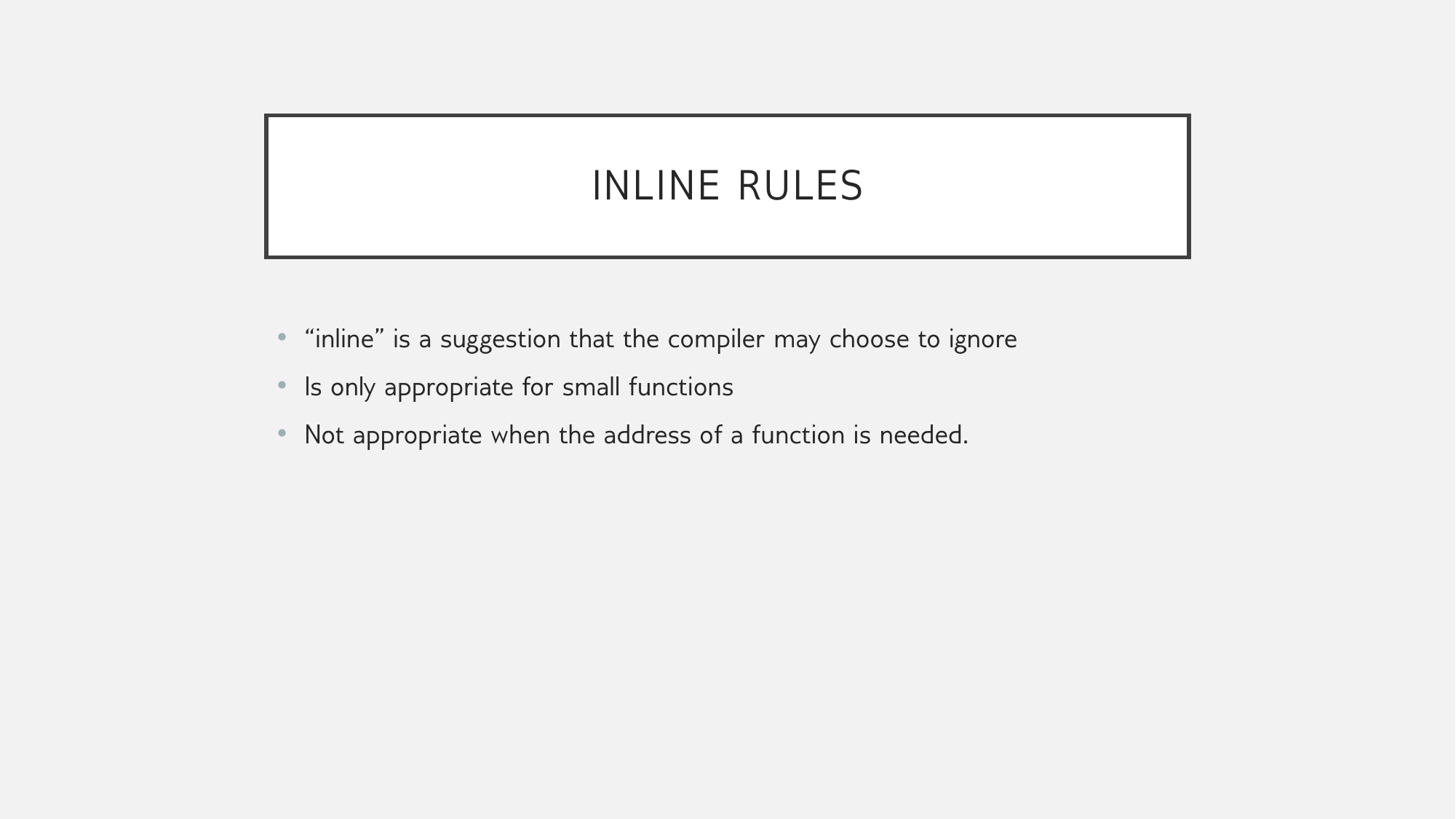

# Inline Rules
“inline” is a suggestion that the compiler may choose to ignore
Is only appropriate for small functions
Not appropriate when the address of a function is needed.